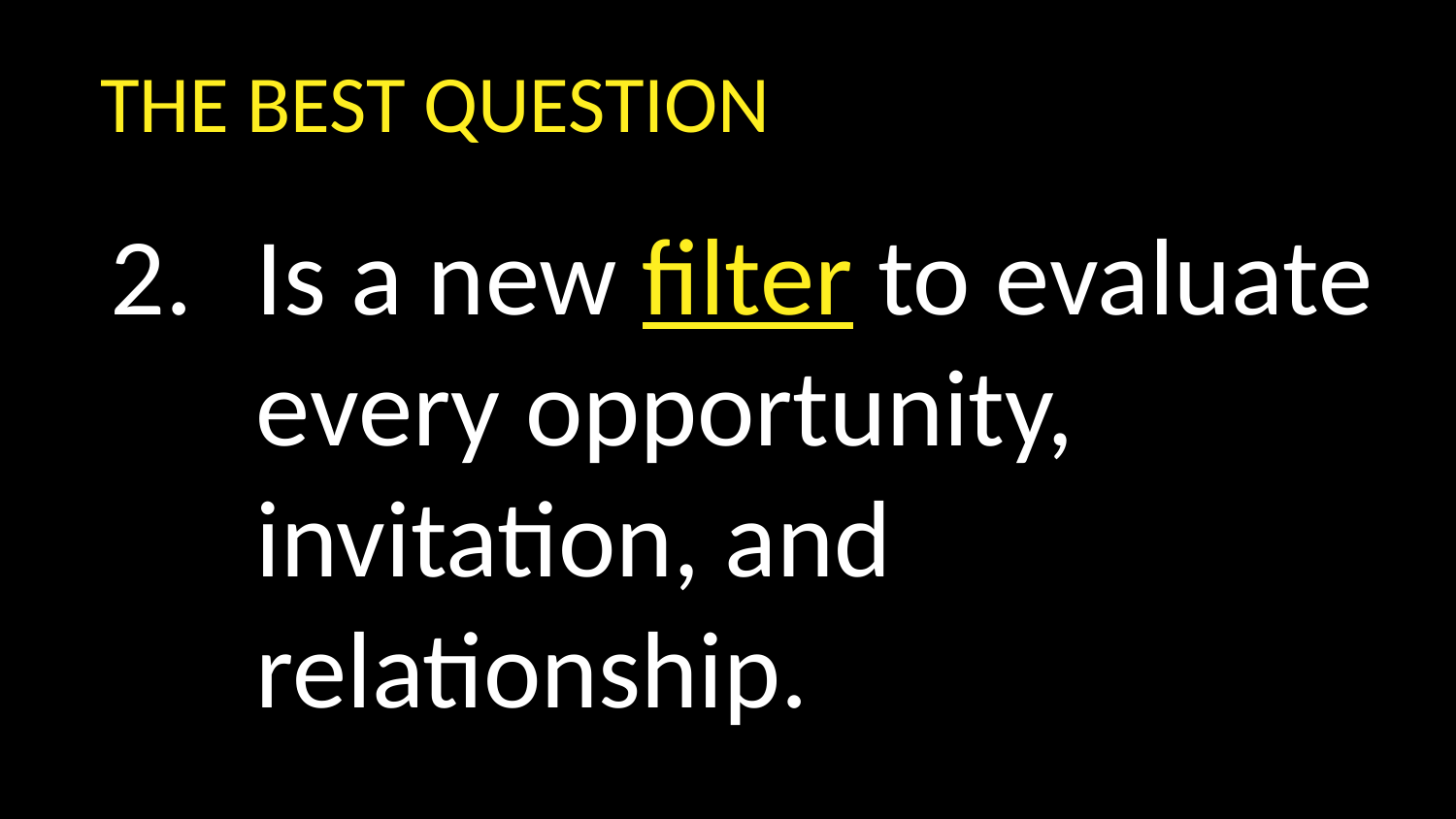

THE BEST QUESTION
Is a new filter to evaluate every opportunity, invitation, and relationship.